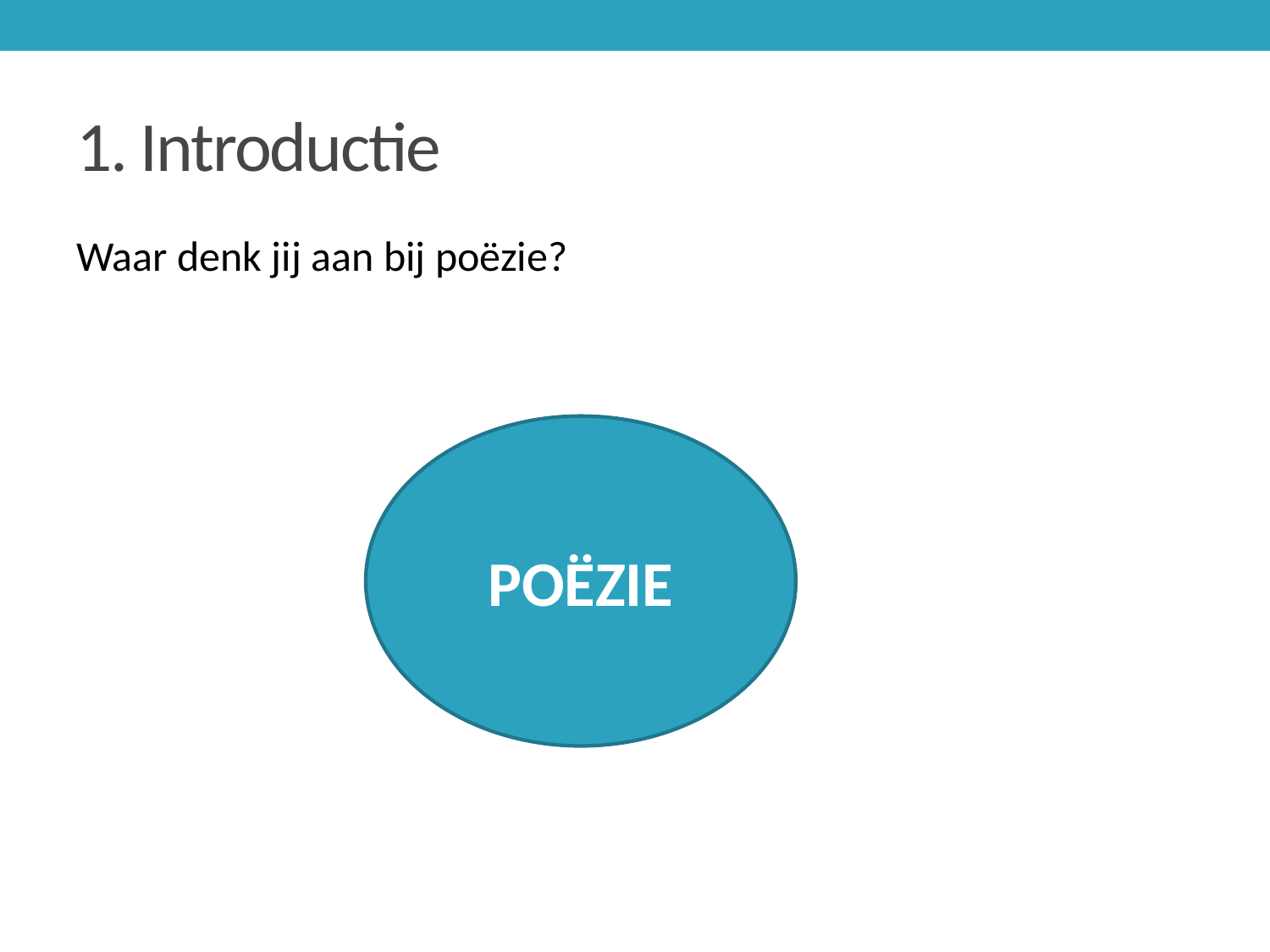

# 1. Introductie
Waar denk jij aan bij poëzie?
POËZIE